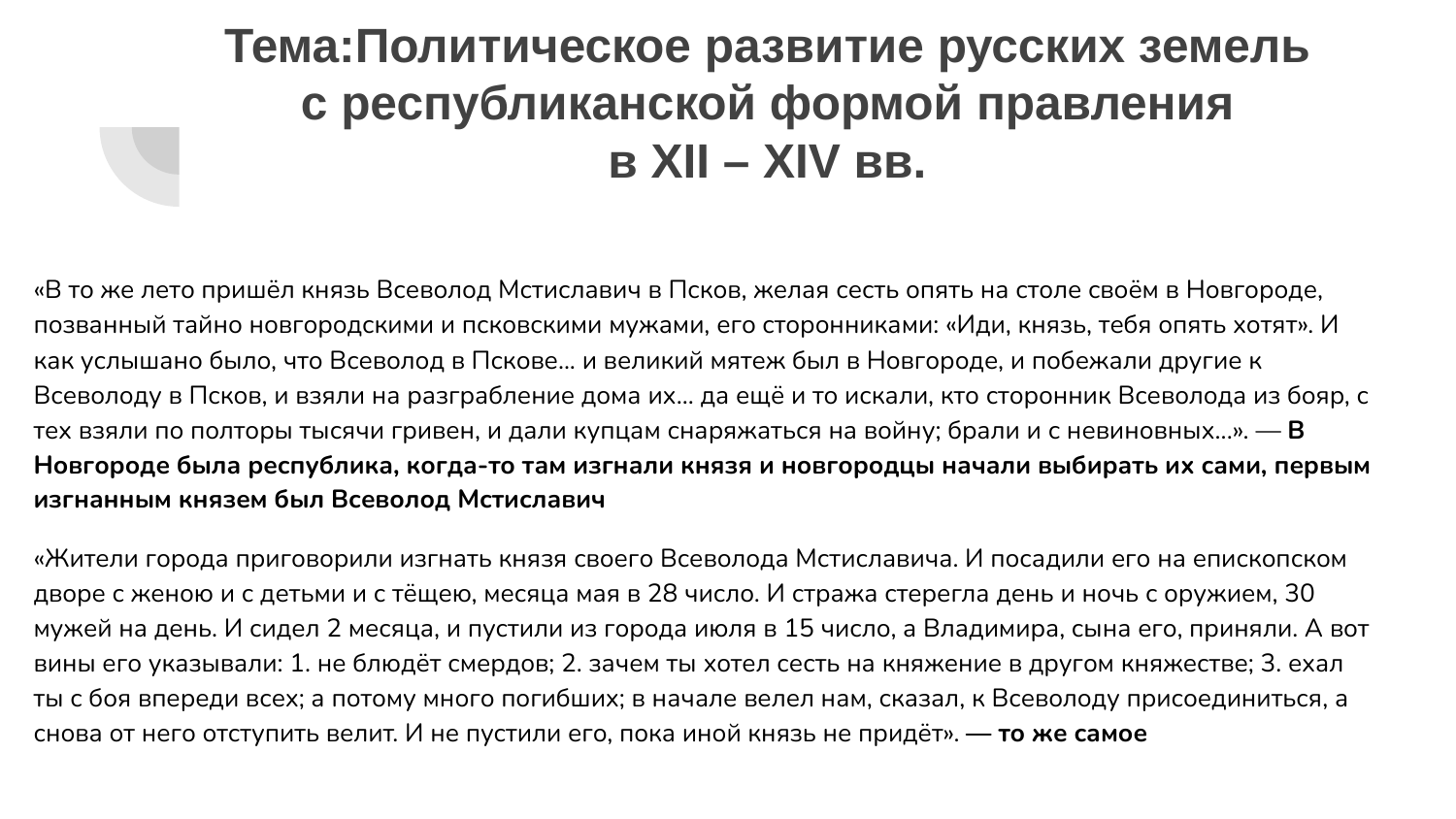

# Тема:Политическое развитие русских земель
с республиканской формой правления
в XII – XIV вв.
«В то же лето пришёл князь Всеволод Мстиславич в Псков, желая сесть опять на столе своём в Новгороде, позванный тайно новгородскими и псковскими мужами, его сторонниками: «Иди, князь, тебя опять хотят». И как услышано было, что Всеволод в Пскове... и великий мятеж был в Новгороде, и побежали другие к Всеволоду в Псков, и взяли на разграбление дома их... да ещё и то искали, кто сторонник Всеволода из бояр, с тех взяли по полторы тысячи гривен, и дали купцам снаряжаться на войну; брали и с невиновных...». — В Новгороде была республика, когда-то там изгнали князя и новгородцы начали выбирать их сами, первым изгнанным князем был Всеволод Мстиславич
«Жители города приговорили изгнать князя своего Всеволода Мстиславича. И посадили его на епископском дворе с женою и с детьми и с тёщею, месяца мая в 28 число. И стража стерегла день и ночь с оружием, 30 мужей на день. И сидел 2 месяца, и пустили из города июля в 15 число, а Владимира, сына его, приняли. А вот вины его указывали: 1. не блюдёт смердов; 2. зачем ты хотел сесть на княжение в другом княжестве; 3. ехал ты с боя впереди всех; а потому много погибших; в начале велел нам, сказал, к Всеволоду присоединиться, а снова от него отступить велит. И не пустили его, пока иной князь не придёт». — то же самое